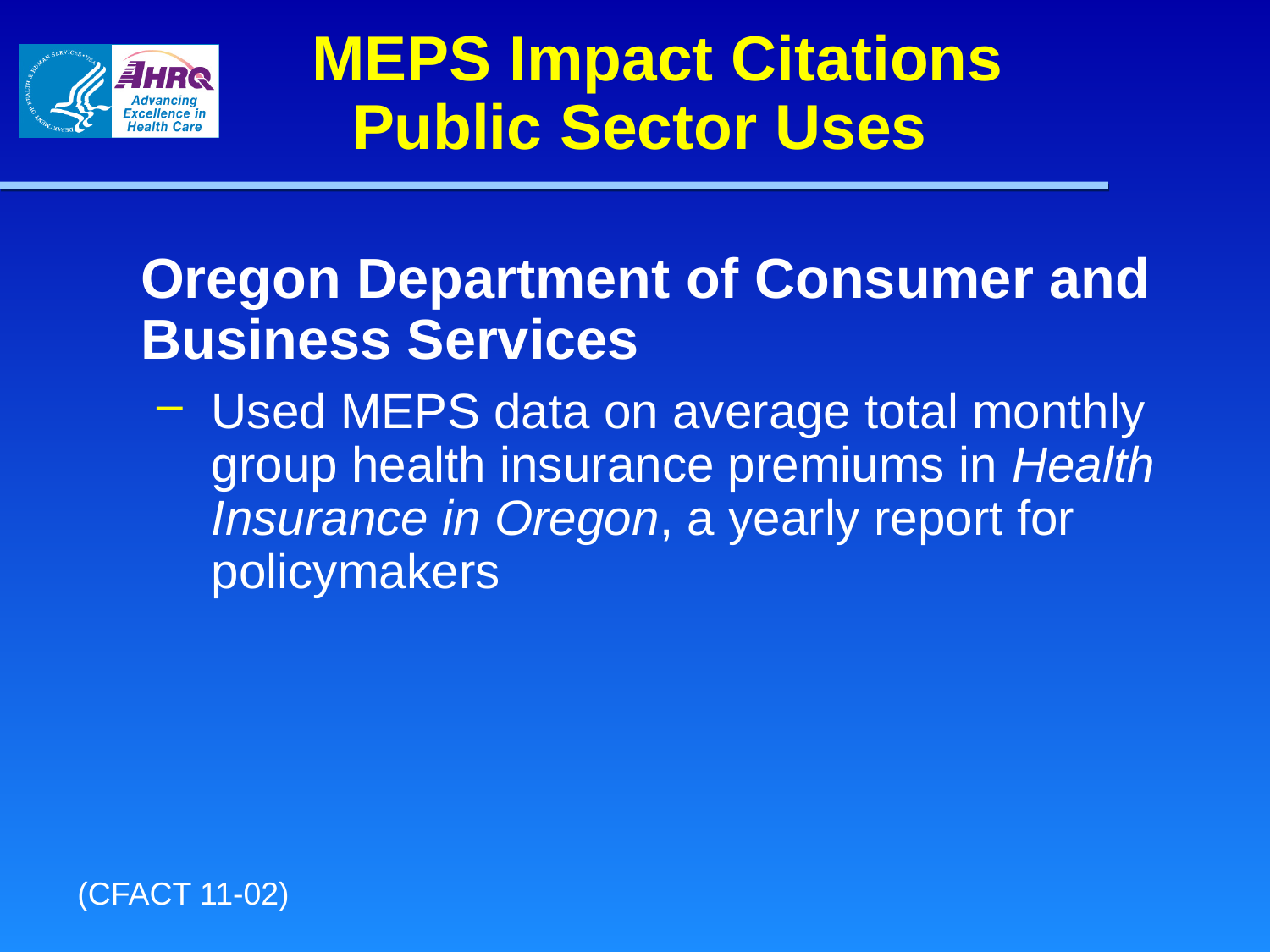

# MEPS Impact Citations Public Sector Uses
	Oregon Department of Consumer and Business Services
Used MEPS data on average total monthly group health insurance premiums in Health Insurance in Oregon, a yearly report for policymakers

(CFACT 11-02)